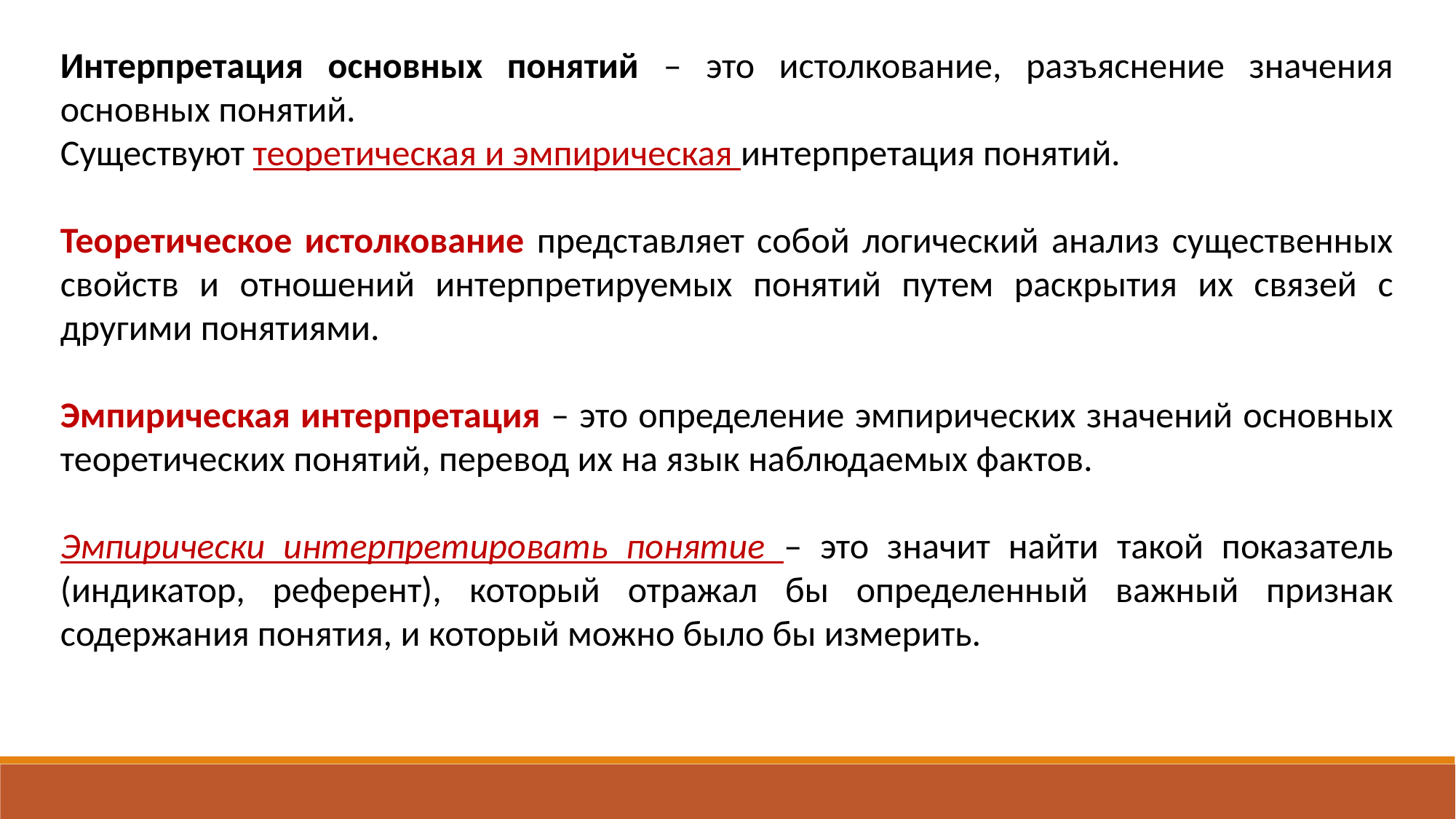

Интерпретация основных понятий – это истолкование, разъяснение значения основных понятий.
Существуют теоретическая и эмпирическая интерпретация понятий.

Теоретическое истолкование представляет собой логический анализ существенных свойств и отношений интерпретируемых понятий путем раскрытия их связей с другими понятиями.

Эмпирическая интерпретация – это определение эмпирических значений основных теоретических понятий, перевод их на язык наблюдаемых фактов.

Эмпирически интерпретировать понятие – это значит найти такой показатель (индикатор, референт), который отражал бы определенный важный признак содержания понятия, и который можно было бы измерить.